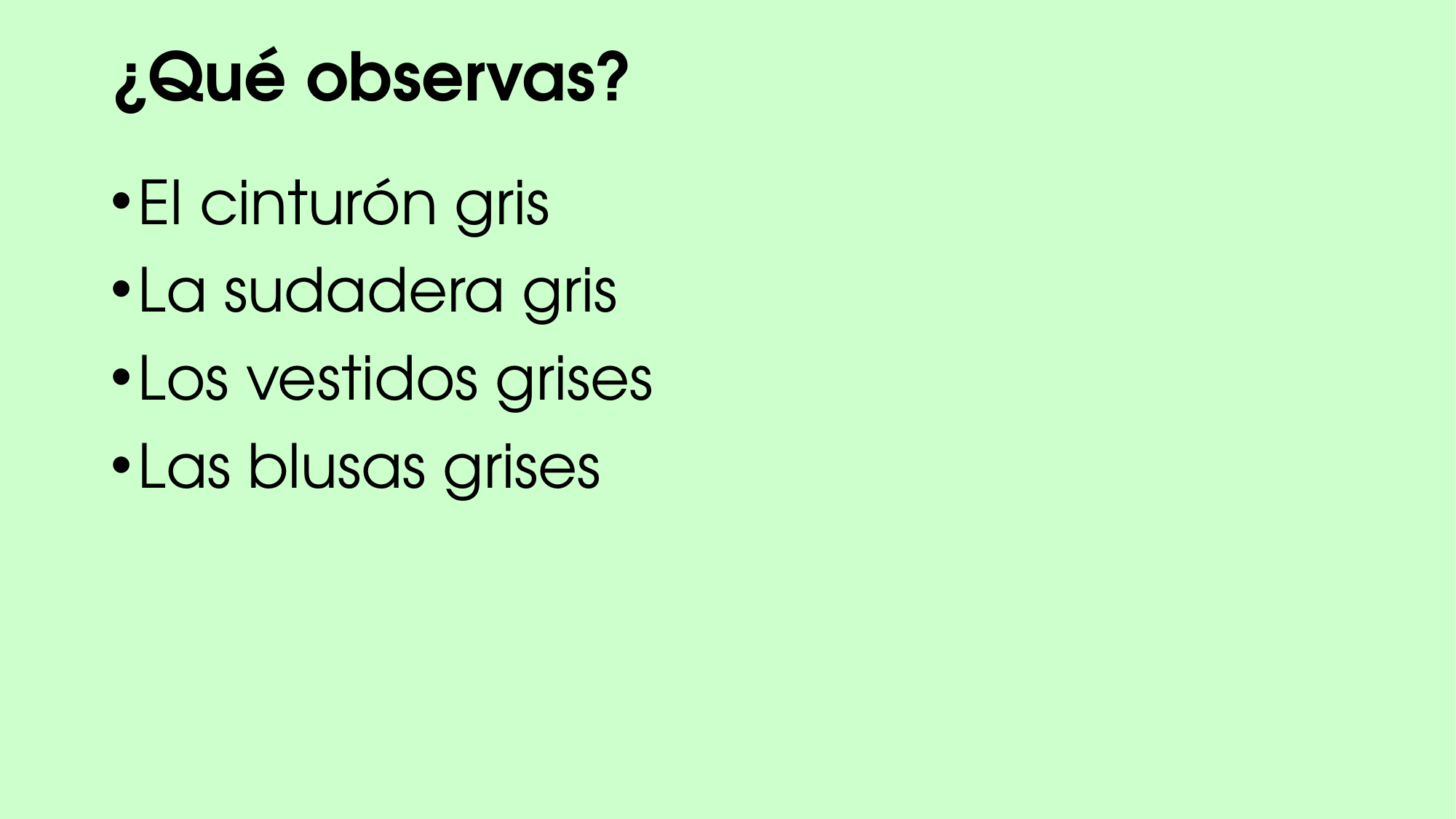

# ¿Qué observas?
El cinturón gris
La sudadera gris
Los vestidos grises
Las blusas grises